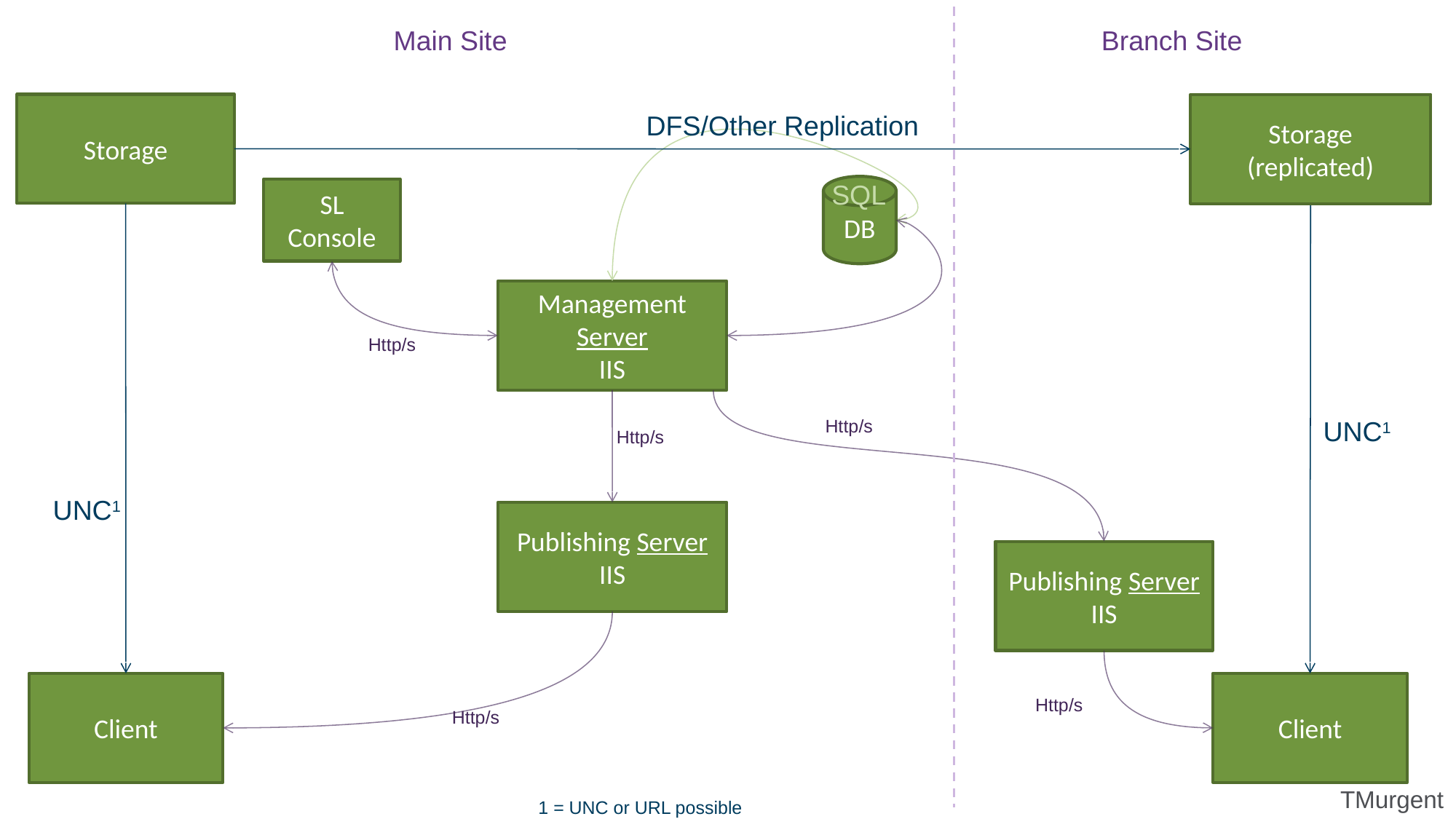

Main Site
Branch Site
Storage
Storage
(replicated)
DFS/Other Replication
SQL
DB
SL
Console
Management Server
IIS
Http/s
UNC1
Http/s
Http/s
UNC1
Publishing Server
IIS
Publishing Server
IIS
Client
Client
Http/s
Http/s
1 = UNC or URL possible